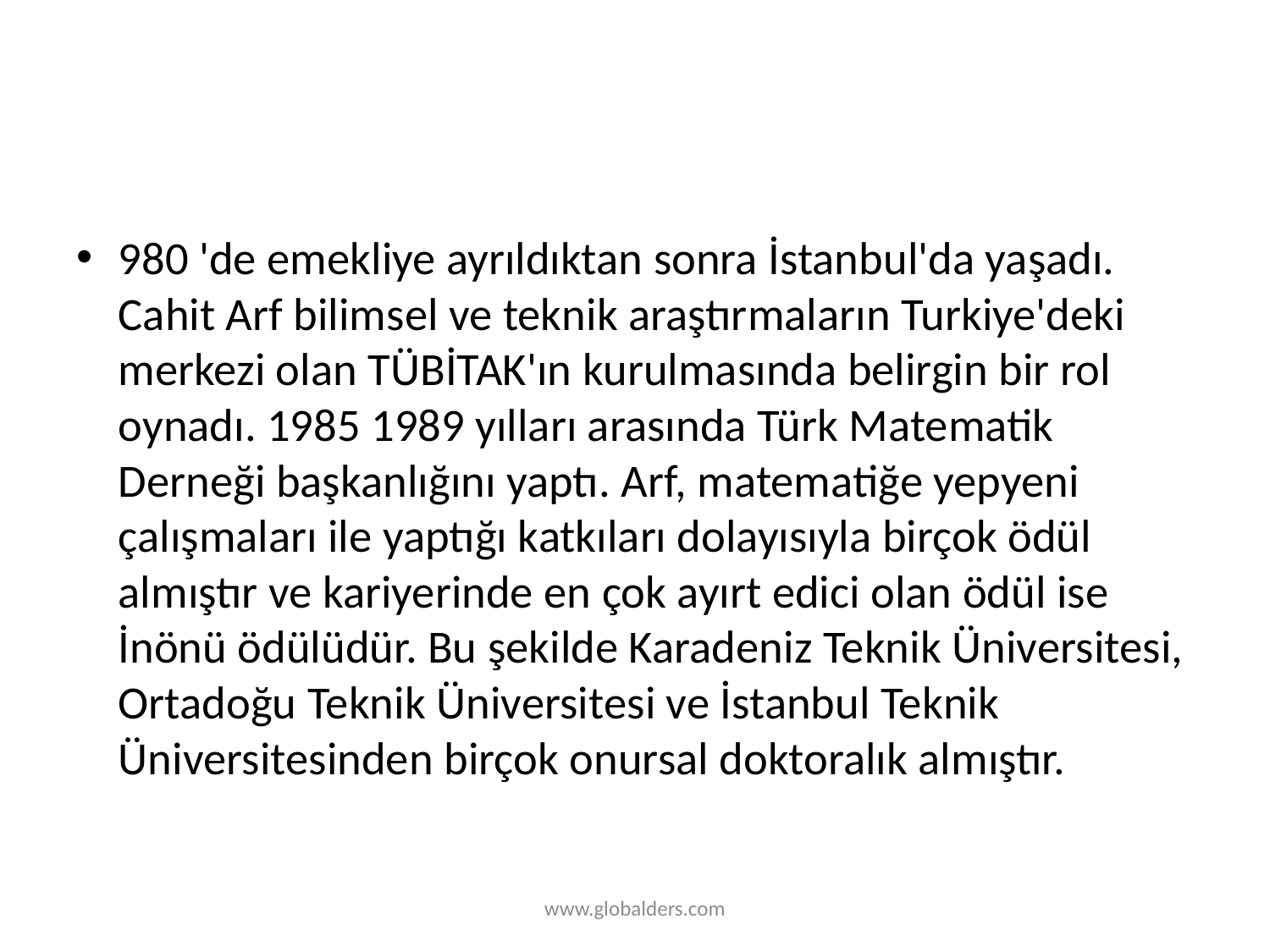

#
980 'de emekliye ayrıldıktan sonra İstanbul'da yaşadı. Cahit Arf bilimsel ve teknik araştırmaların Turkiye'deki merkezi olan TÜBİTAK'ın kurulmasında belirgin bir rol oynadı. 1985 1989 yılları arasında Türk Matematik Derneği başkanlığını yaptı. Arf, matematiğe yepyeni çalışmaları ile yaptığı katkıları dolayısıyla birçok ödül almıştır ve kariyerinde en çok ayırt edici olan ödül ise İnönü ödülüdür. Bu şekilde Karadeniz Teknik Üniversitesi, Ortadoğu Teknik Üniversitesi ve İstanbul Teknik Üniversitesinden birçok onursal doktoralık almıştır.
www.globalders.com